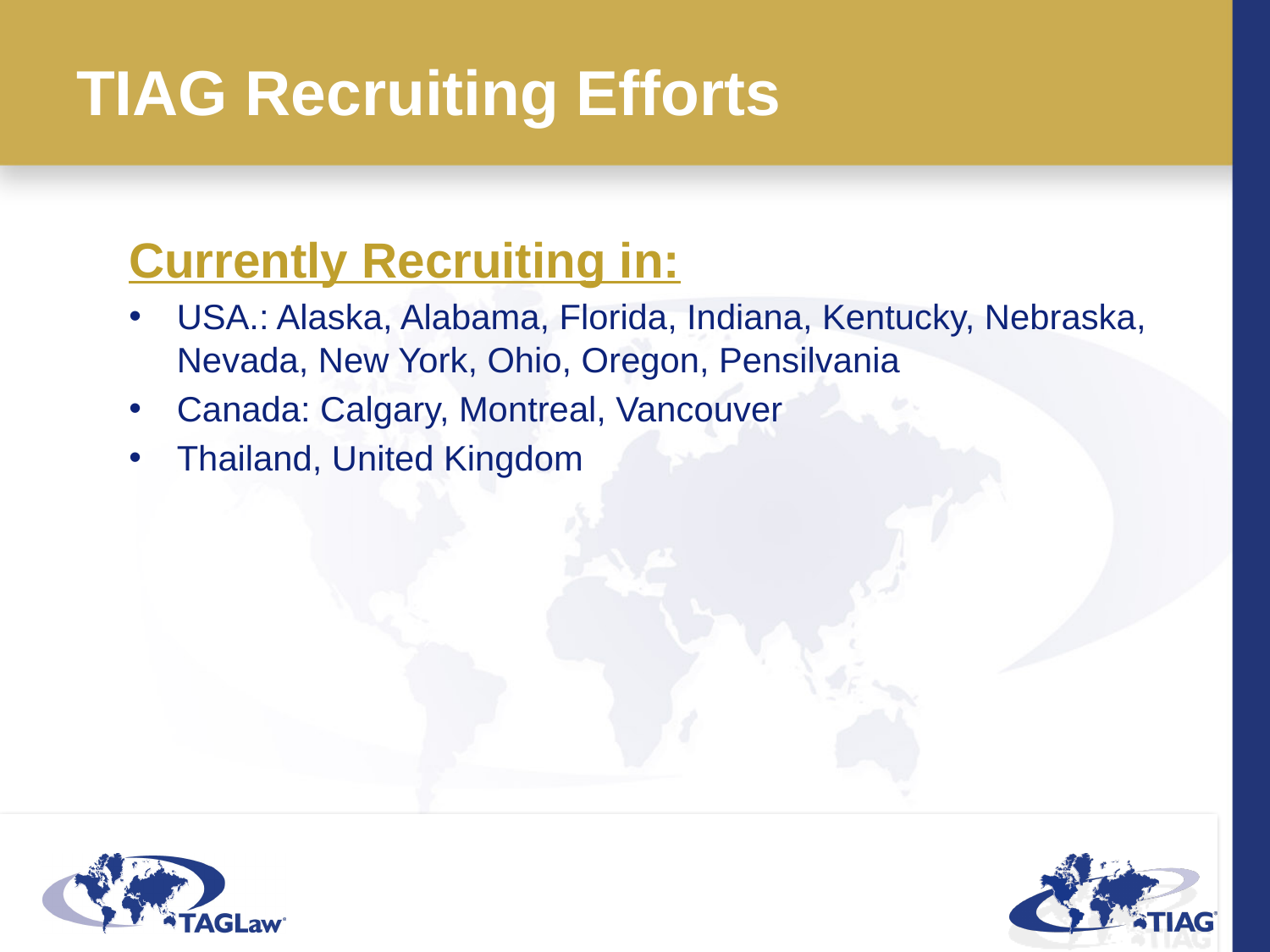

# TIAG Recruiting Efforts
Currently Recruiting in:
USA.: Alaska, Alabama, Florida, Indiana, Kentucky, Nebraska, Nevada, New York, Ohio, Oregon, Pensilvania
Canada: Calgary, Montreal, Vancouver
Thailand, United Kingdom